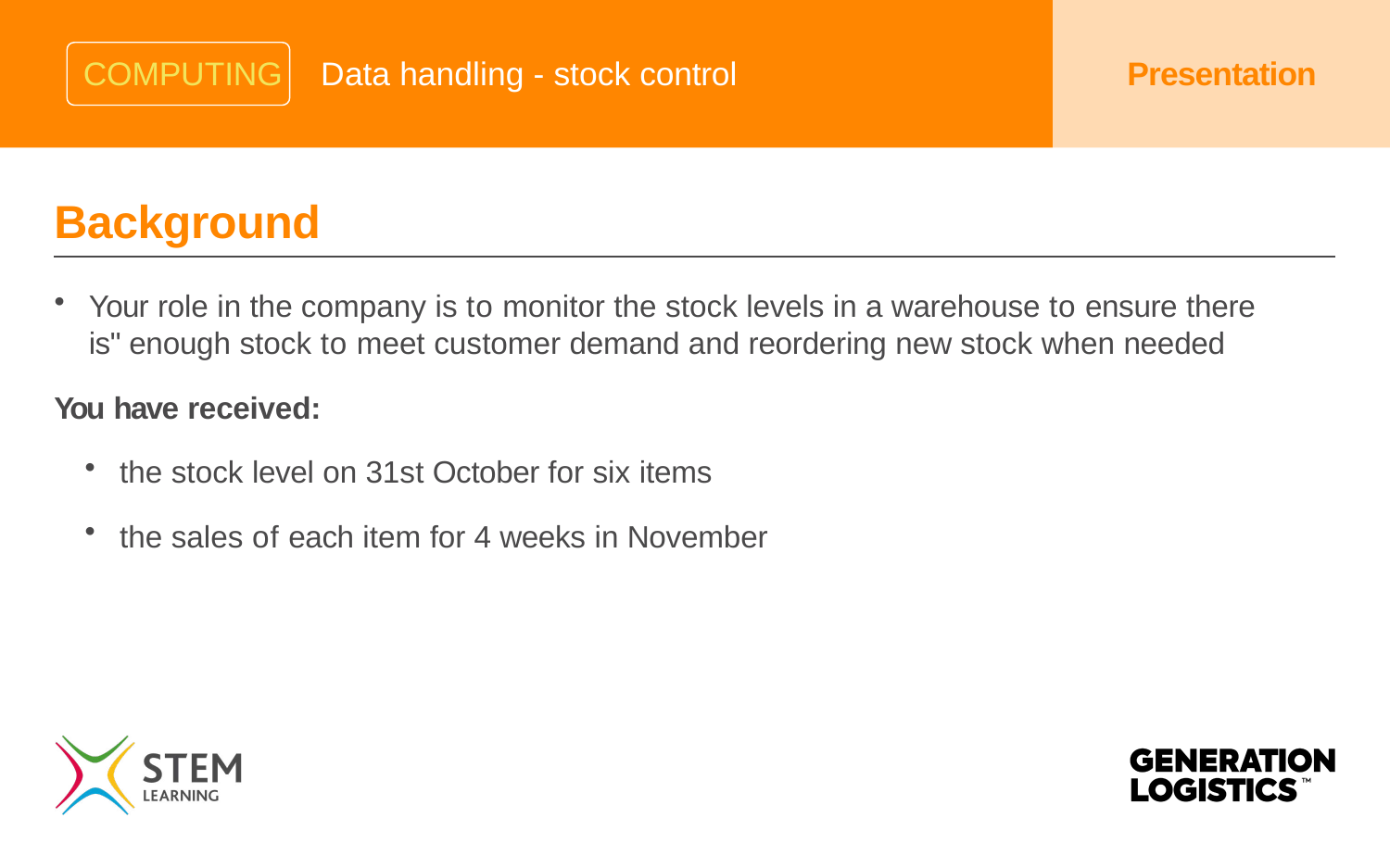

# COMPUTING
Data handling - stock control
Presentation
Background
Your role in the company is to monitor the stock levels in a warehouse to ensure there is" enough stock to meet customer demand and reordering new stock when needed
You have received:
the stock level on 31st October for six items
the sales of each item for 4 weeks in November